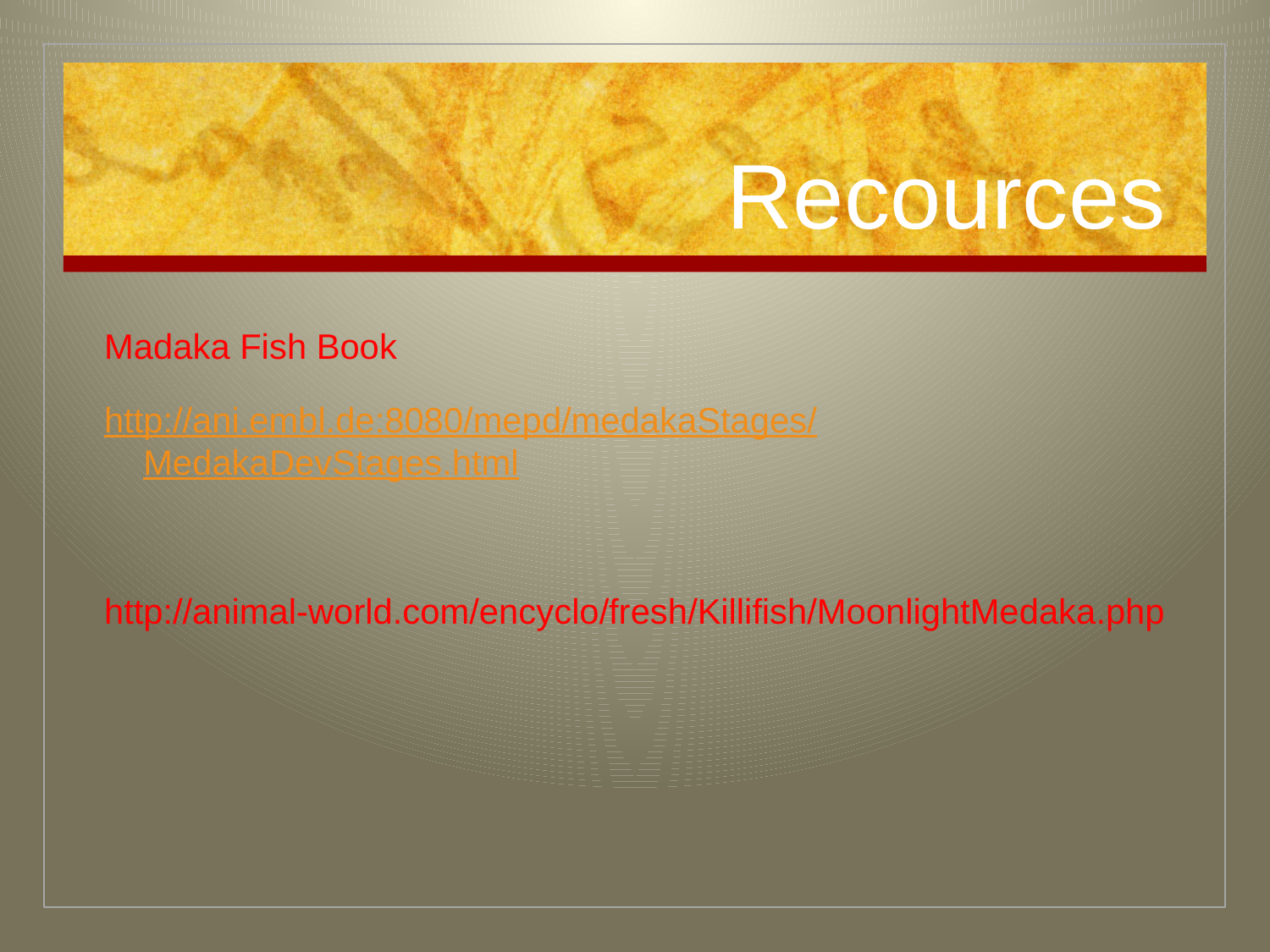

# Recources
Madaka Fish Book
http://ani.embl.de:8080/mepd/medakaStages/MedakaDevStages.html

http://animal-world.com/encyclo/fresh/Killifish/MoonlightMedaka.php